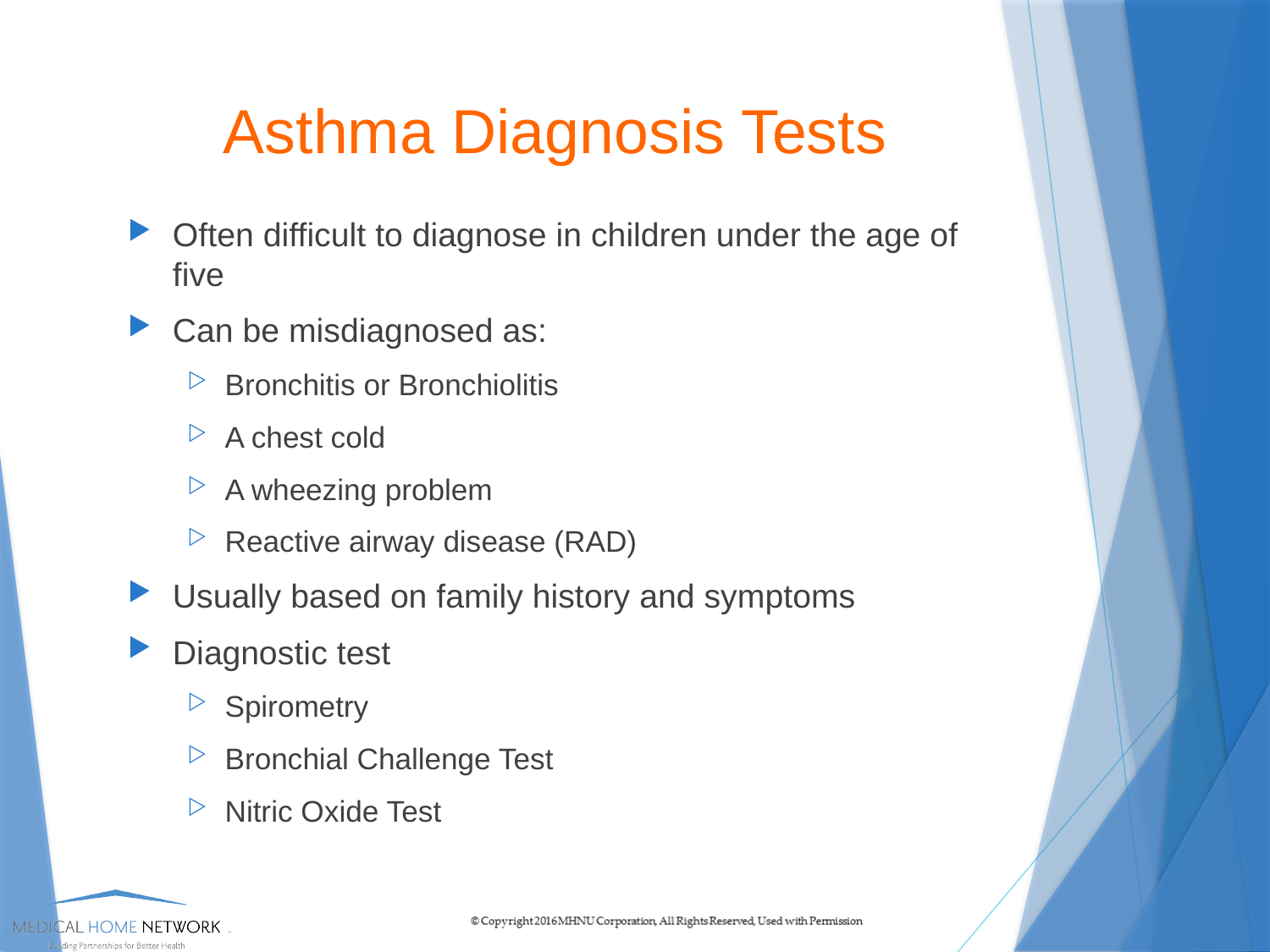

# Asthma Diagnosis Tests
Often difficult to diagnose in children under the age of five
Can be misdiagnosed as:
Bronchitis or Bronchiolitis
A chest cold
A wheezing problem
Reactive airway disease (RAD)
Usually based on family history and symptoms
Diagnostic test
Spirometry
Bronchial Challenge Test
Nitric Oxide Test